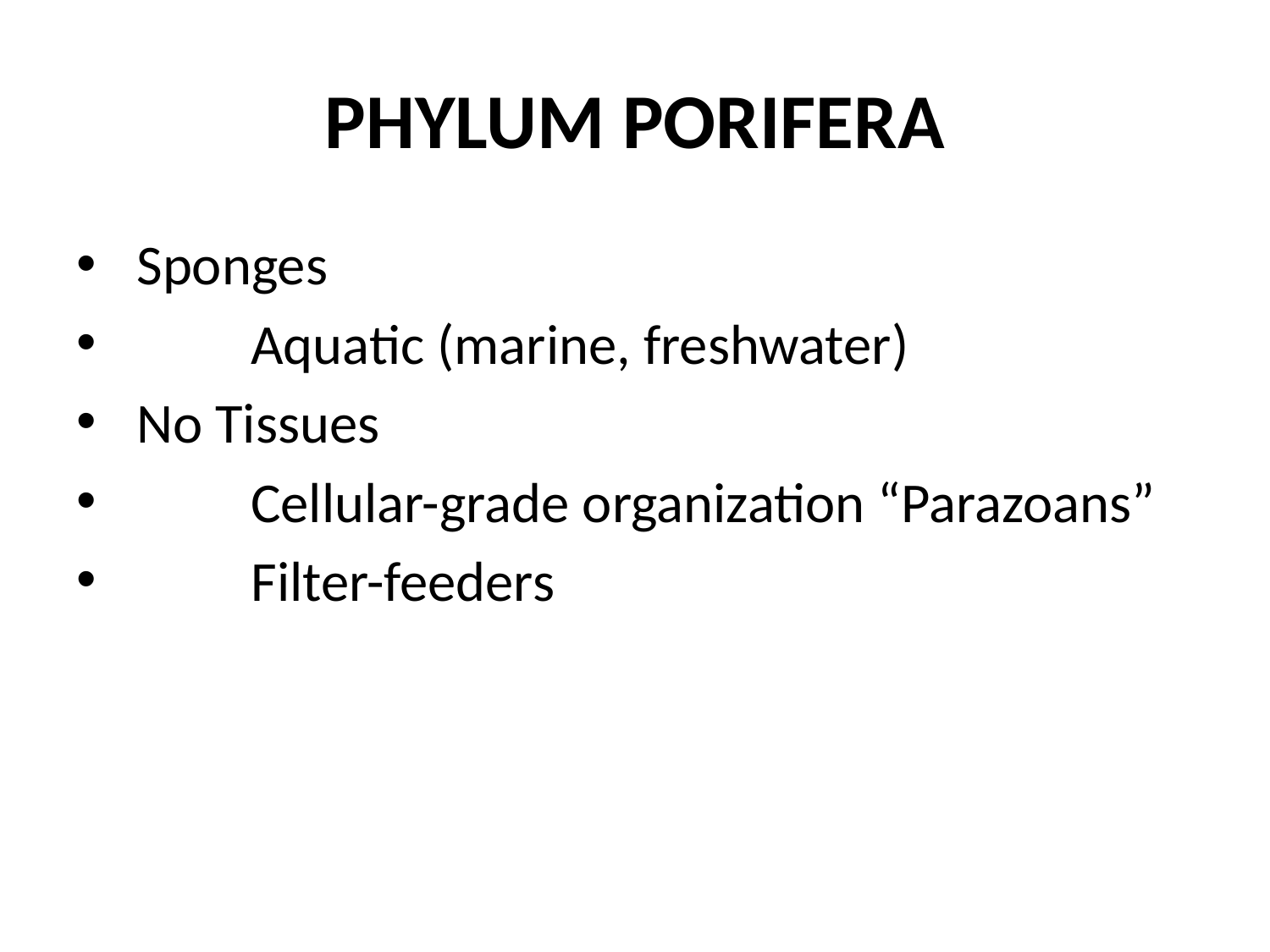

# PHYLUM PORIFERA
 Sponges
	Aquatic (marine, freshwater)
 No Tissues
	Cellular-grade organization “Parazoans”
	Filter-feeders